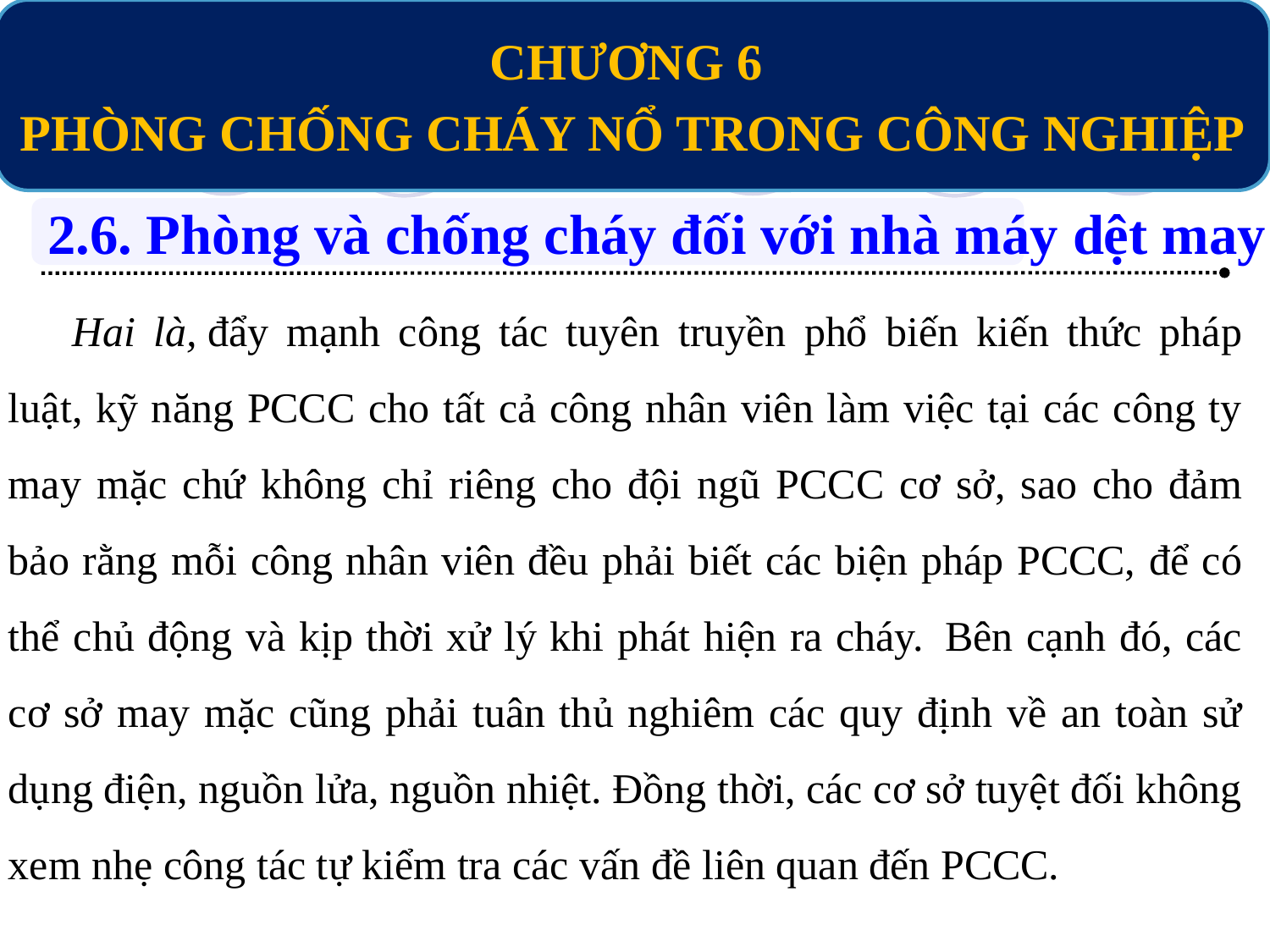

CHƯƠNG 6
PHÒNG CHỐNG CHÁY NỔ TRONG CÔNG NGHIỆP

2.6. Phòng và chống cháy đối với nhà máy dệt may
Hai là, đẩy mạnh công tác tuyên truyền phổ biến kiến thức pháp luật, kỹ năng PCCC cho tất cả công nhân viên làm việc tại các công ty may mặc chứ không chỉ riêng cho đội ngũ PCCC cơ sở, sao cho đảm bảo rằng mỗi công nhân viên đều phải biết các biện pháp PCCC, để có thể chủ động và kịp thời xử lý khi phát hiện ra cháy.  Bên cạnh đó, các cơ sở may mặc cũng phải tuân thủ nghiêm các quy định về an toàn sử dụng điện, nguồn lửa, nguồn nhiệt. Đồng thời, các cơ sở tuyệt đối không xem nhẹ công tác tự kiểm tra các vấn đề liên quan đến PCCC.